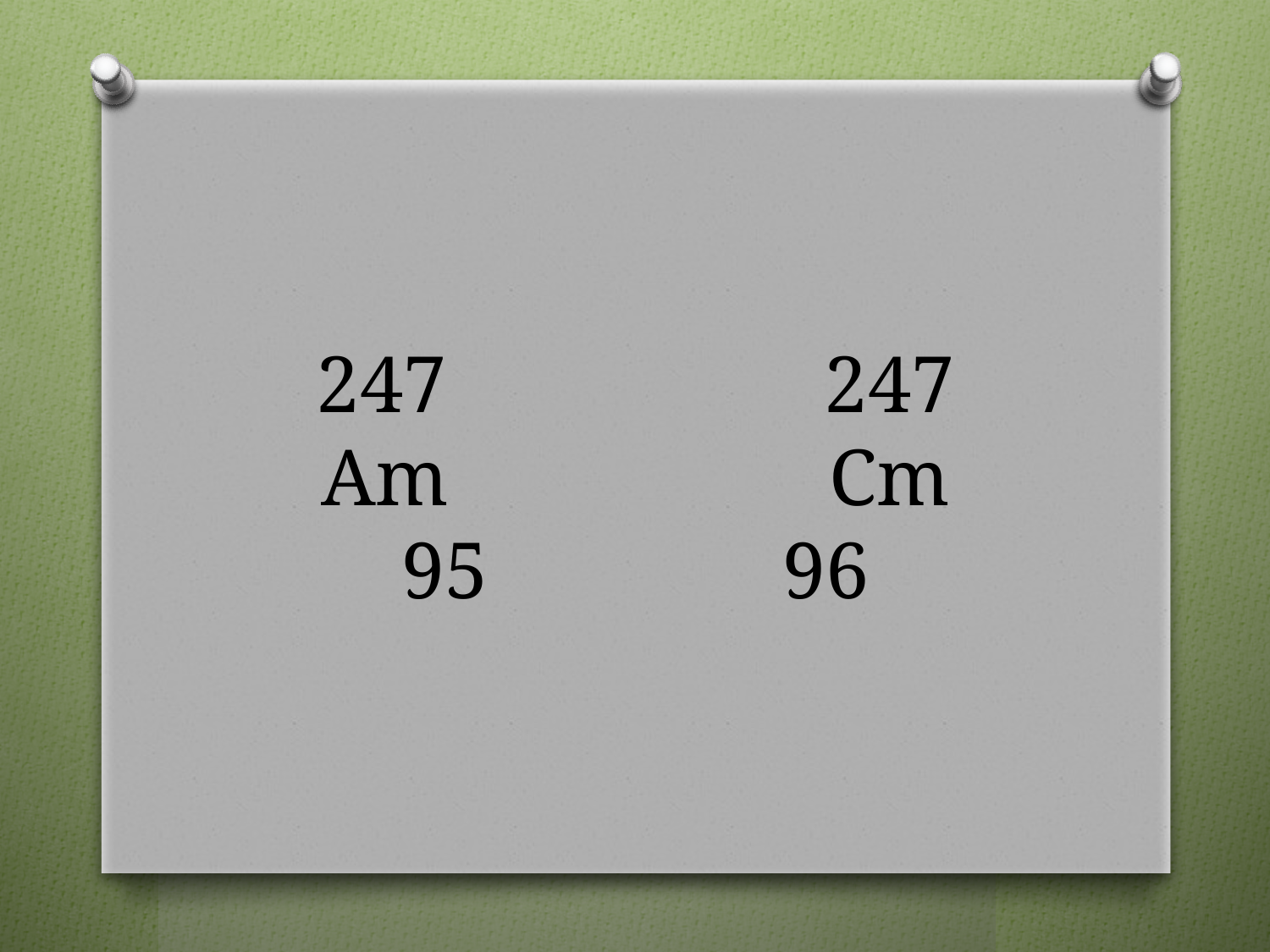

# 247			247 Am			Cm 95			96